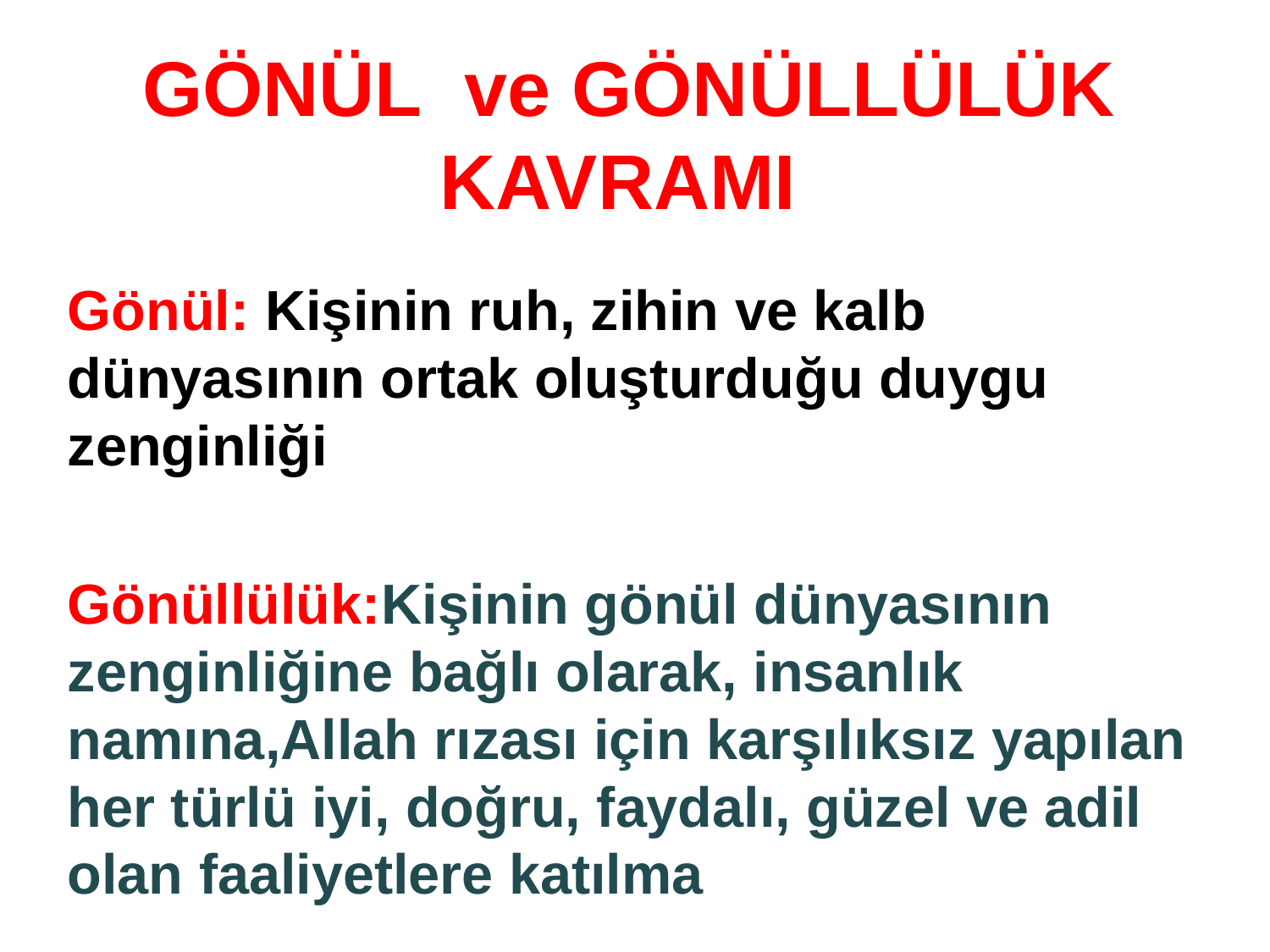

# GÖNÜL  ve GÖNÜLLÜLÜK KAVRAMI
Gönül: Kişinin ruh, zihin ve kalb dünyasının ortak oluşturduğu duygu zenginliği

Gönüllülük:Kişinin gönül dünyasının zenginliğine bağlı olarak, insanlık namına,Allah rızası için karşılıksız yapılan her türlü iyi, doğru, faydalı, güzel ve adil olan faaliyetlere katılma